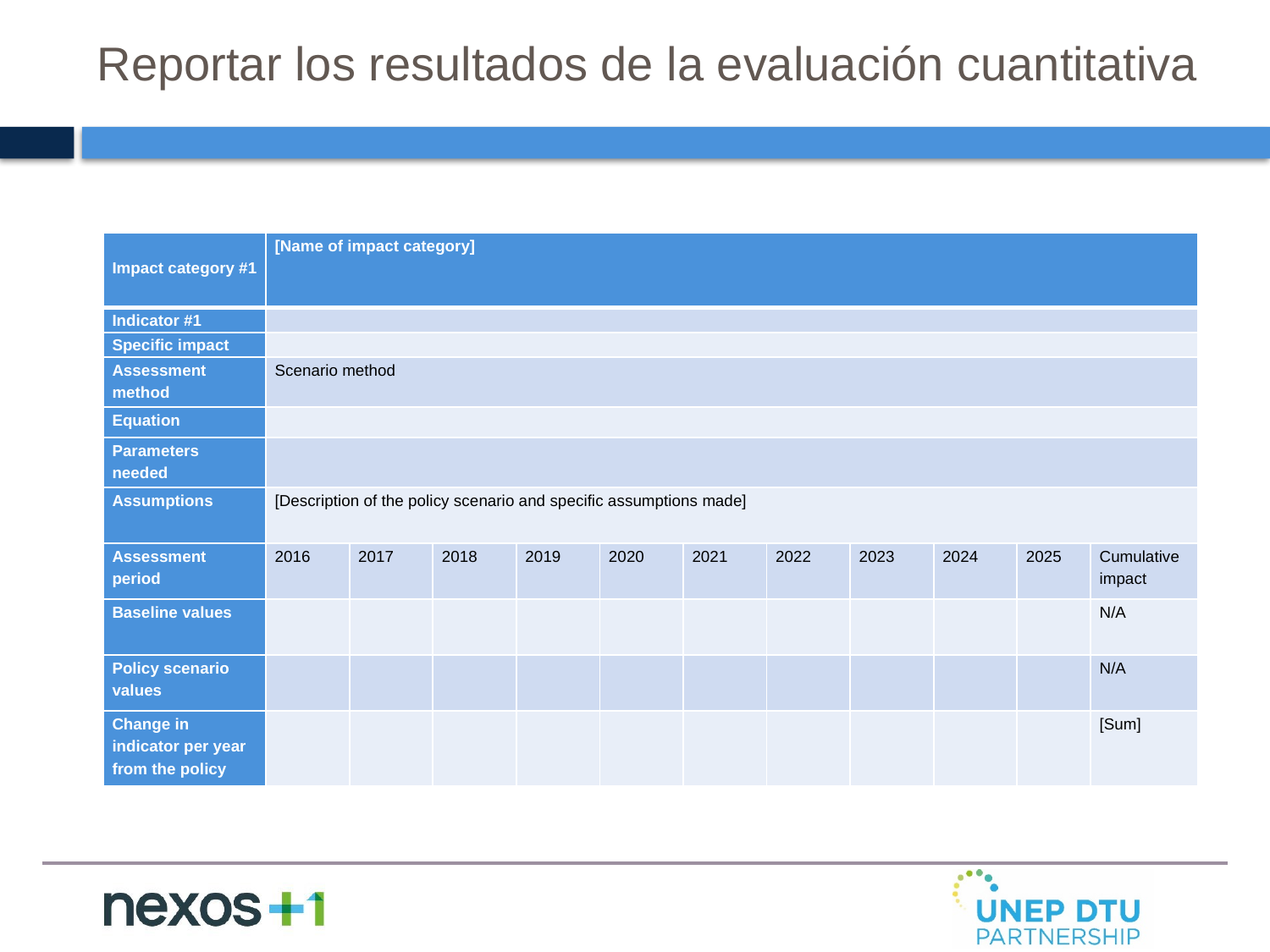

# Reportar los resultados de la evaluación cuantitativa
| Impact category #1 | [Name of impact category] |  |  |  |  |  |  |  |  |  |  |
| --- | --- | --- | --- | --- | --- | --- | --- | --- | --- | --- | --- |
| Indicator #1 |  |  |  |  |  |  |  |  |  |  |  |
| Specific impact |  |  |  |  |  |  |  |  |  |  |  |
| Assessment method | Scenario method |  |  |  |  |  |  |  |  |  |  |
| Equation |  |  |  |  |  |  |  |  |  |  |  |
| Parameters needed |  |  |  |  |  |  |  |  |  |  |  |
| Assumptions | [Description of the policy scenario and specific assumptions made] |  |  |  |  |  |  |  |  |  |  |
| Assessment period | 2016 | 2017 | 2018 | 2019 | 2020 | 2021 | 2022 | 2023 | 2024 | 2025 | Cumulative impact |
| Baseline values |  |  |  |  |  |  |  |  |  |  | N/A |
| Policy scenario values |  |  |  |  |  |  |  |  |  |  | N/A |
| Change in indicator per year from the policy |  |  |  |  |  |  |  |  |  |  | [Sum] |